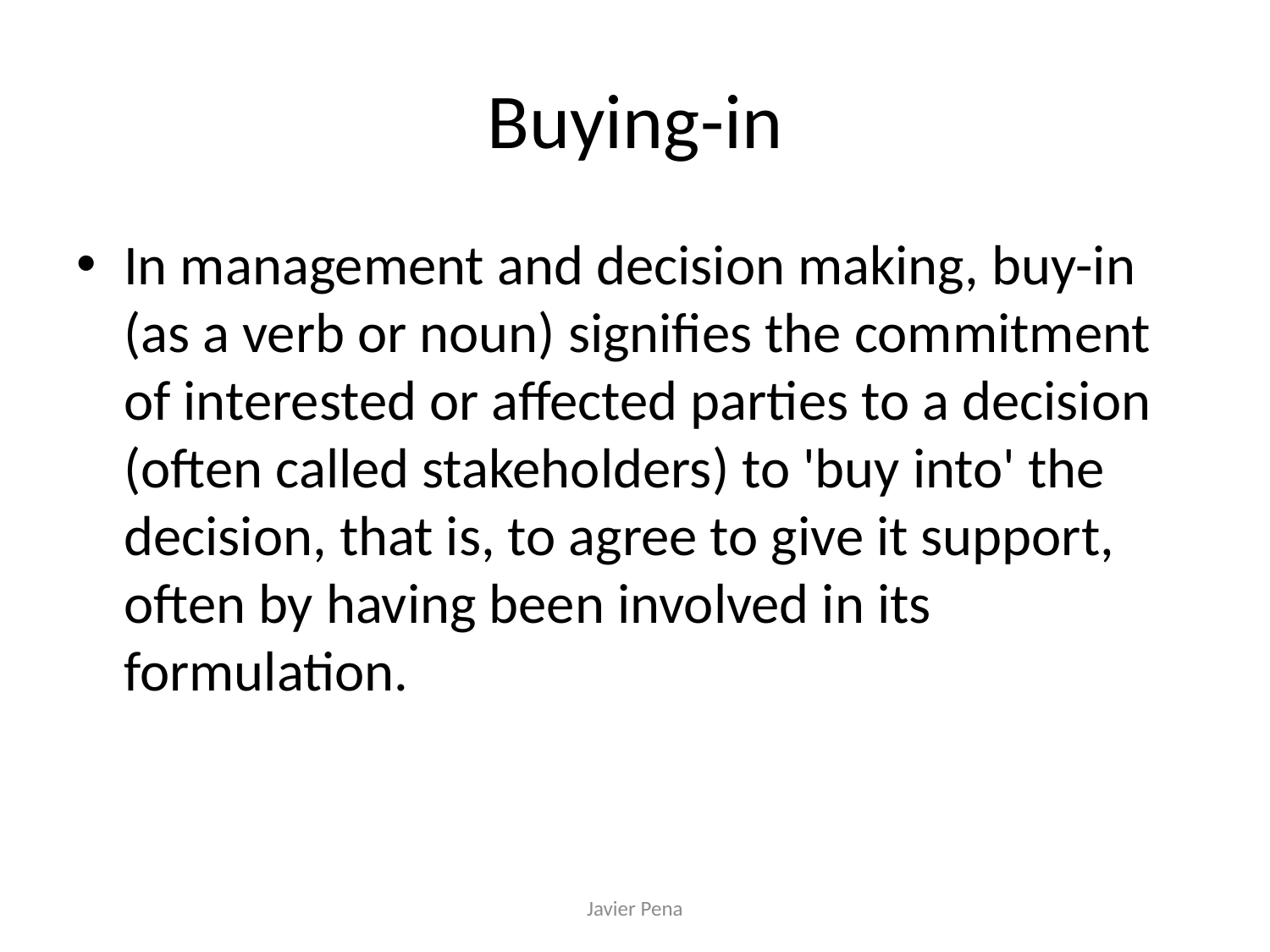

# Buying-in
In management and decision making, buy-in (as a verb or noun) signifies the commitment of interested or affected parties to a decision (often called stakeholders) to 'buy into' the decision, that is, to agree to give it support, often by having been involved in its formulation.
Javier Pena